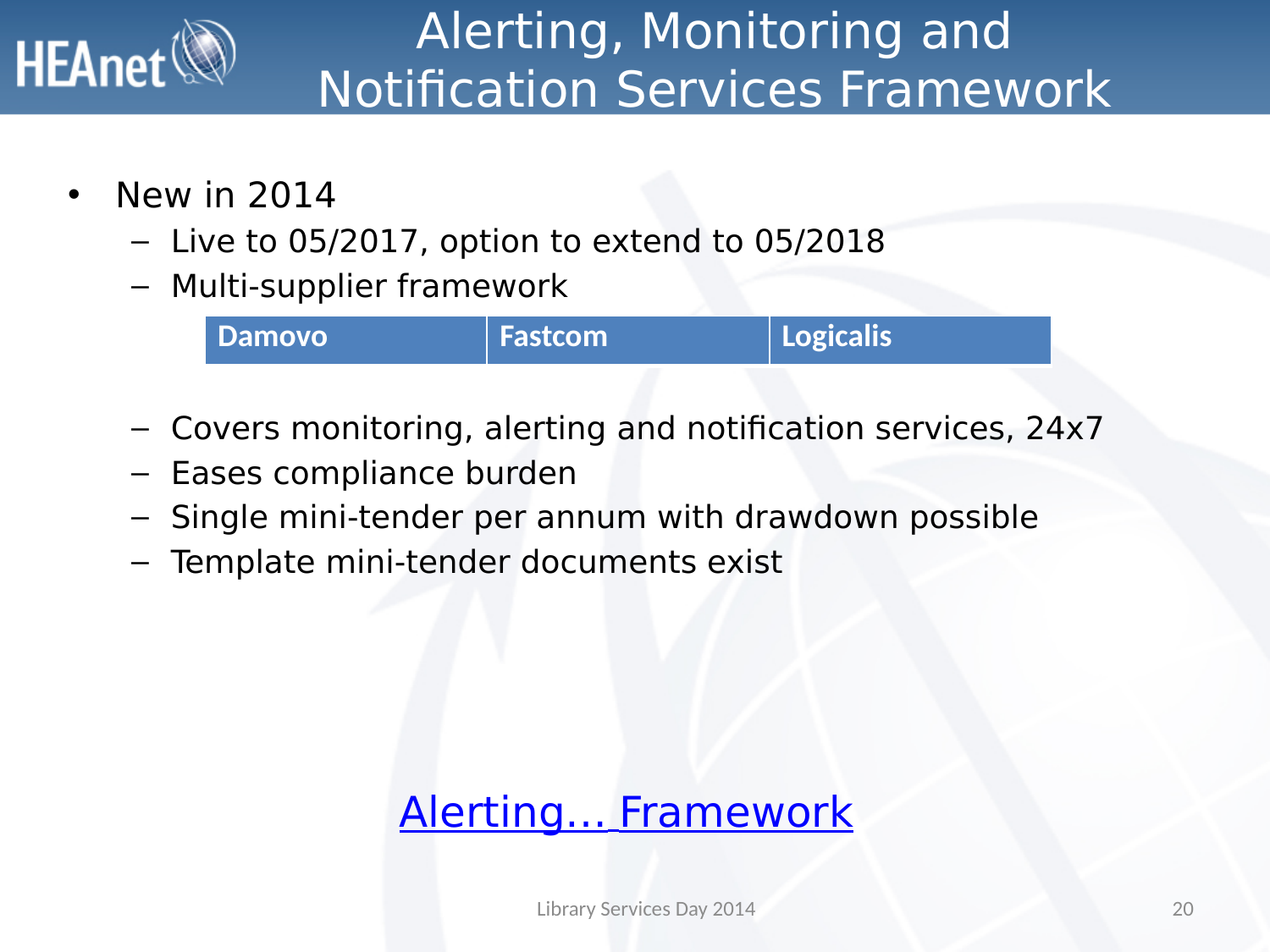

# Alerting, Monitoring and Notification Services Framework
New in 2014
Live to 05/2017, option to extend to 05/2018
Multi-supplier framework

Covers monitoring, alerting and notification services, 24x7
Eases compliance burden
Single mini-tender per annum with drawdown possible
Template mini-tender documents exist

Alerting… Framework

| Damovo | Fastcom | Logicalis |
| --- | --- | --- |
Library Services Day 2014
20